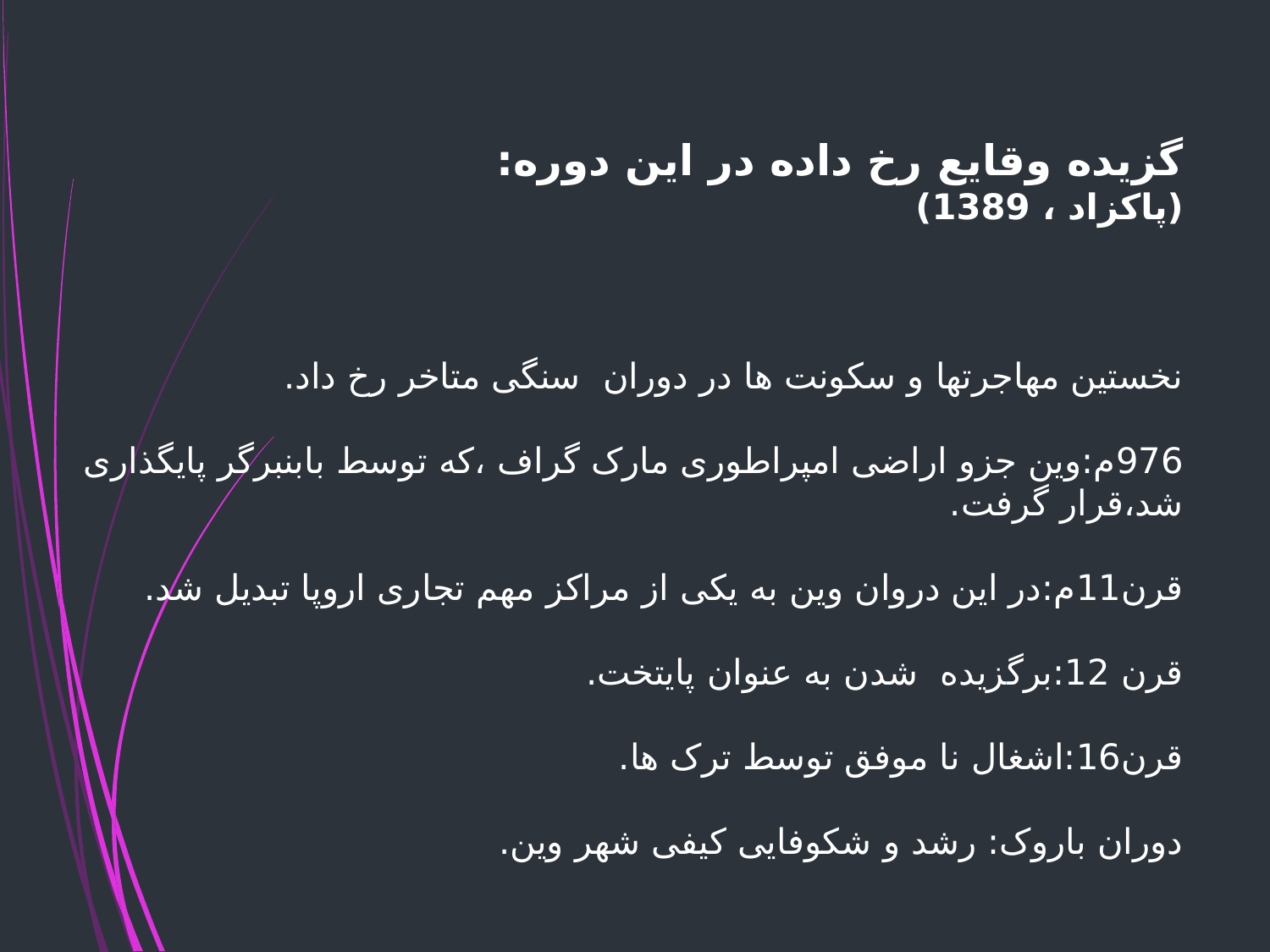

گزیده وقایع رخ داده در این دوره:
(پاکزاد ، 1389)

نخستین مهاجرتها و سکونت ها در دوران  سنگی متاخر رخ داد.

976م:وین جزو اراضی امپراطوری مارک گراف ،که توسط بابنبرگر پایگذاری شد،قرار گرفت.

قرن11م:در این دروان وین به یکی از مراکز مهم تجاری اروپا تبدیل شد.

قرن 12:برگزیده  شدن به عنوان پایتخت.

قرن16:اشغال نا موفق توسط ترک ها.

دوران باروک: رشد و شکوفایی کیفی شهر وین.